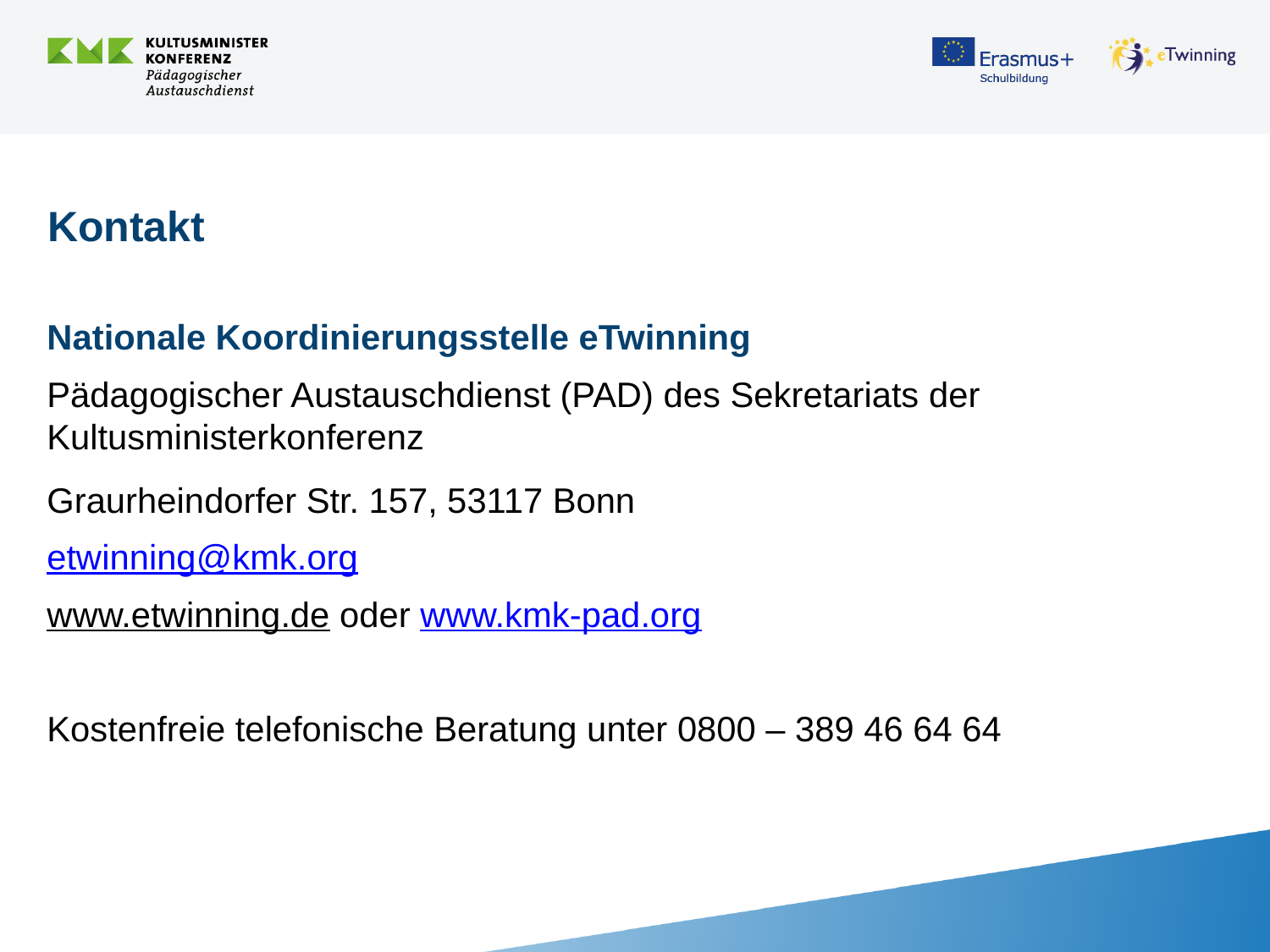

Kontakt
Nationale Koordinierungsstelle eTwinning
Pädagogischer Austauschdienst (PAD) des Sekretariats der Kultusministerkonferenz
Graurheindorfer Str. 157, 53117 Bonn
etwinning@kmk.org
www.etwinning.de oder www.kmk-pad.org

Kostenfreie telefonische Beratung unter 0800 – 389 46 64 64